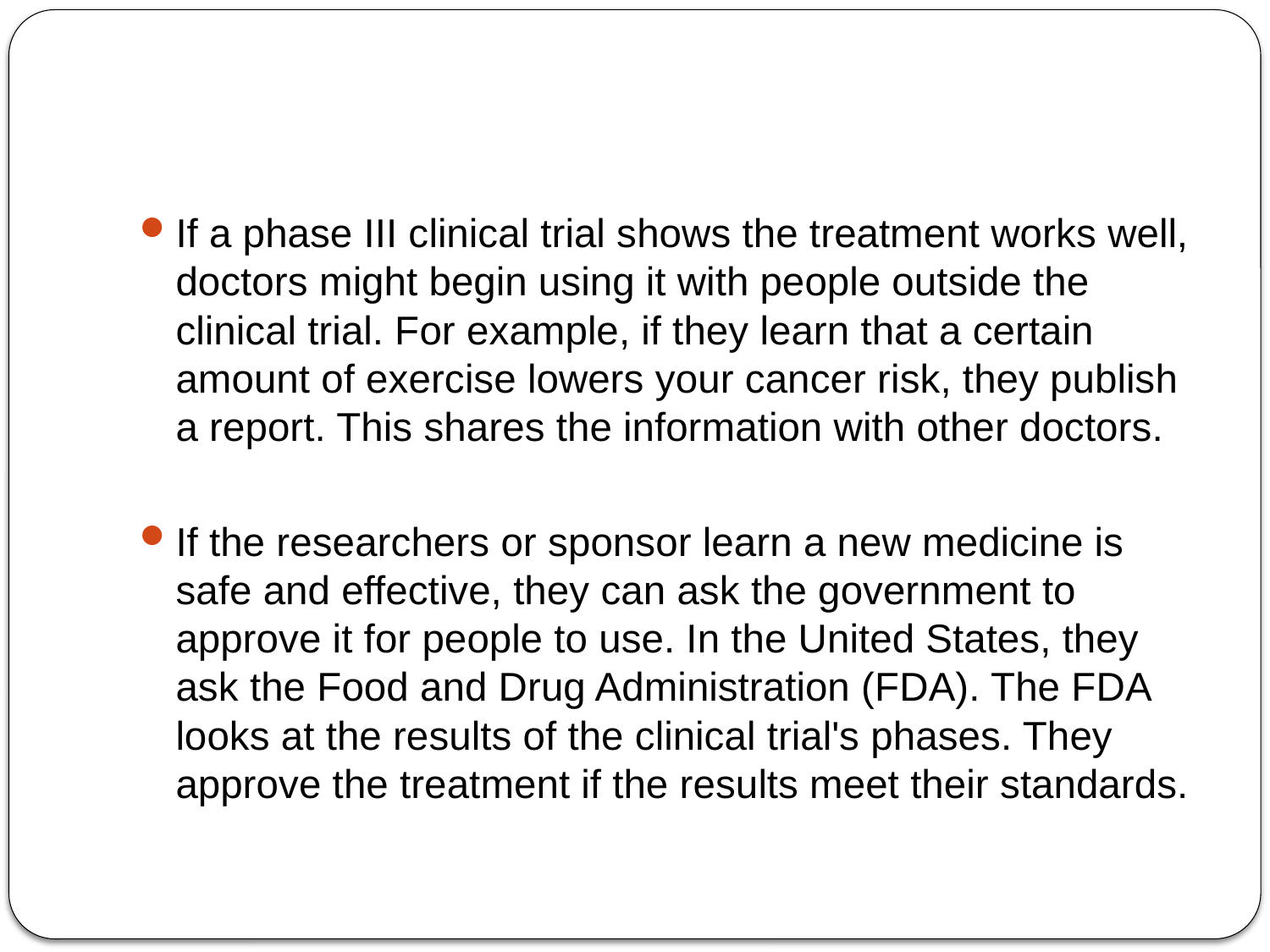

If a phase III clinical trial shows the treatment works well, doctors might begin using it with people outside the clinical trial. For example, if they learn that a certain amount of exercise lowers your cancer risk, they publish a report. This shares the information with other doctors.

If the researchers or sponsor learn a new medicine is safe and effective, they can ask the government to approve it for people to use. In the United States, they ask the Food and Drug Administration (FDA). The FDA looks at the results of the clinical trial's phases. They approve the treatment if the results meet their standards.